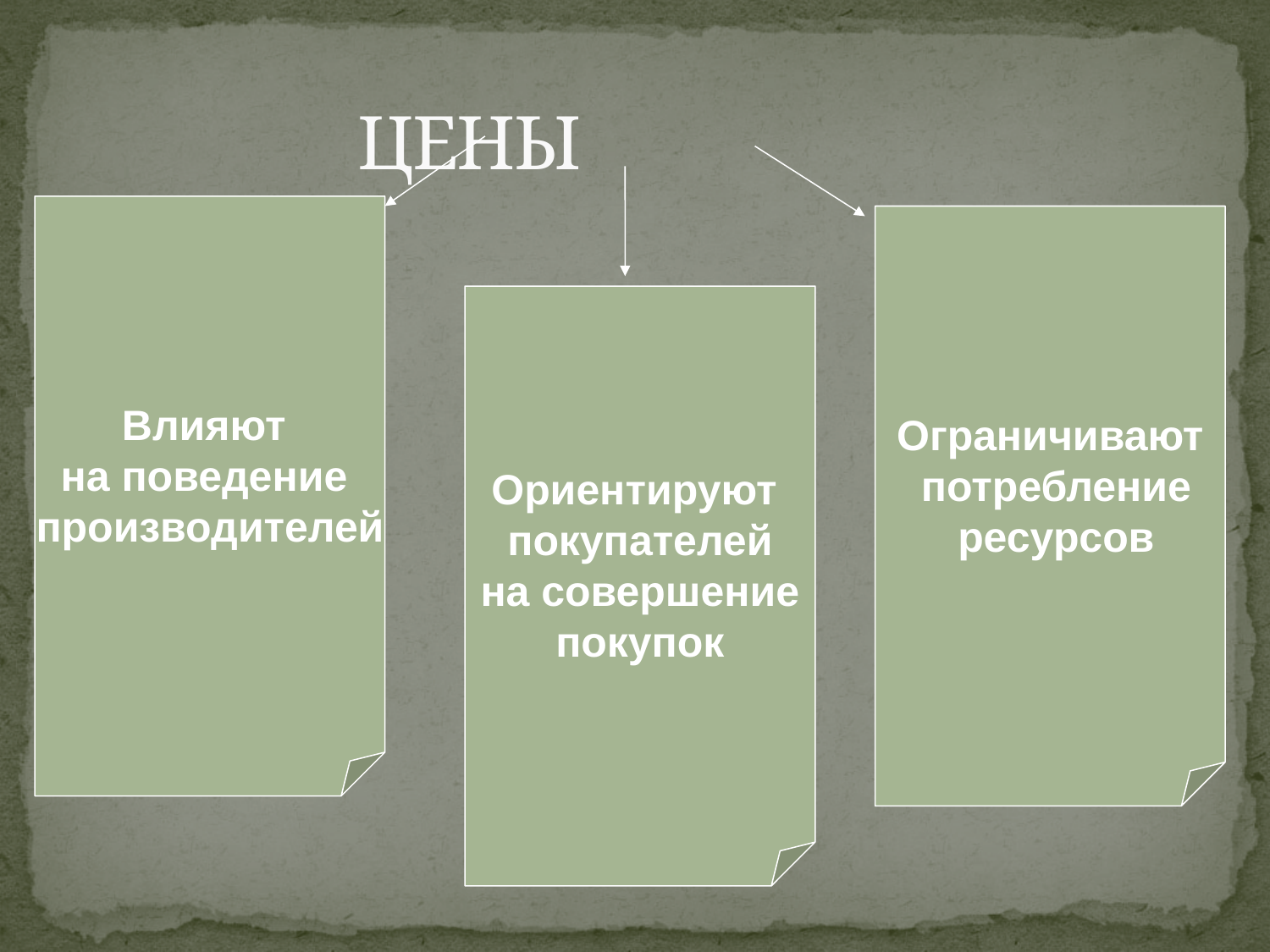

# ЦЕНЫ

Влияют
на поведение
производителей
Ограничивают
 потребление
 ресурсов
Ориентируют
покупателей
 на совершение
покупок